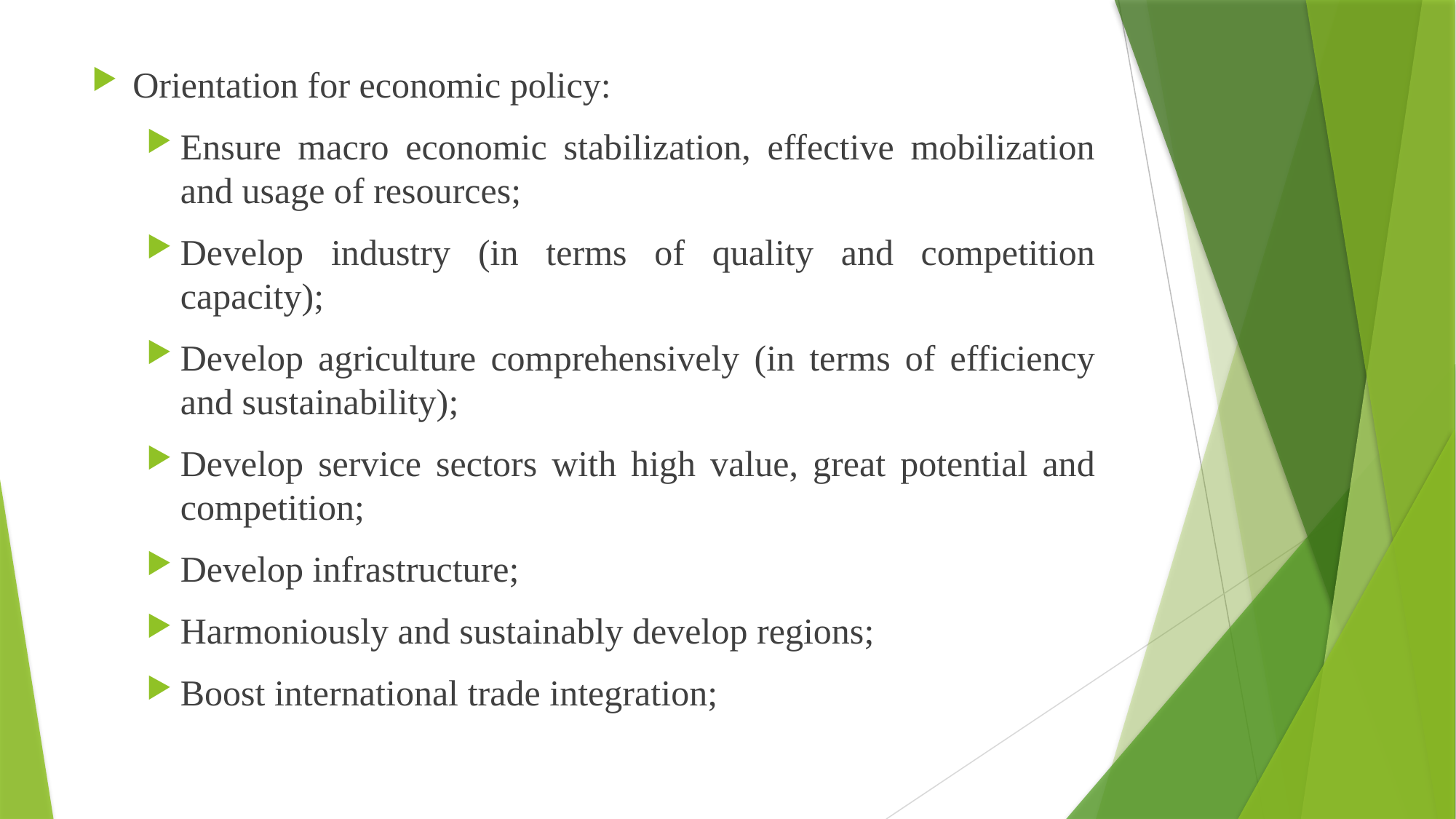

Orientation for economic policy:
Ensure macro economic stabilization, effective mobilization and usage of resources;
Develop industry (in terms of quality and competition capacity);
Develop agriculture comprehensively (in terms of efficiency and sustainability);
Develop service sectors with high value, great potential and competition;
Develop infrastructure;
Harmoniously and sustainably develop regions;
Boost international trade integration;